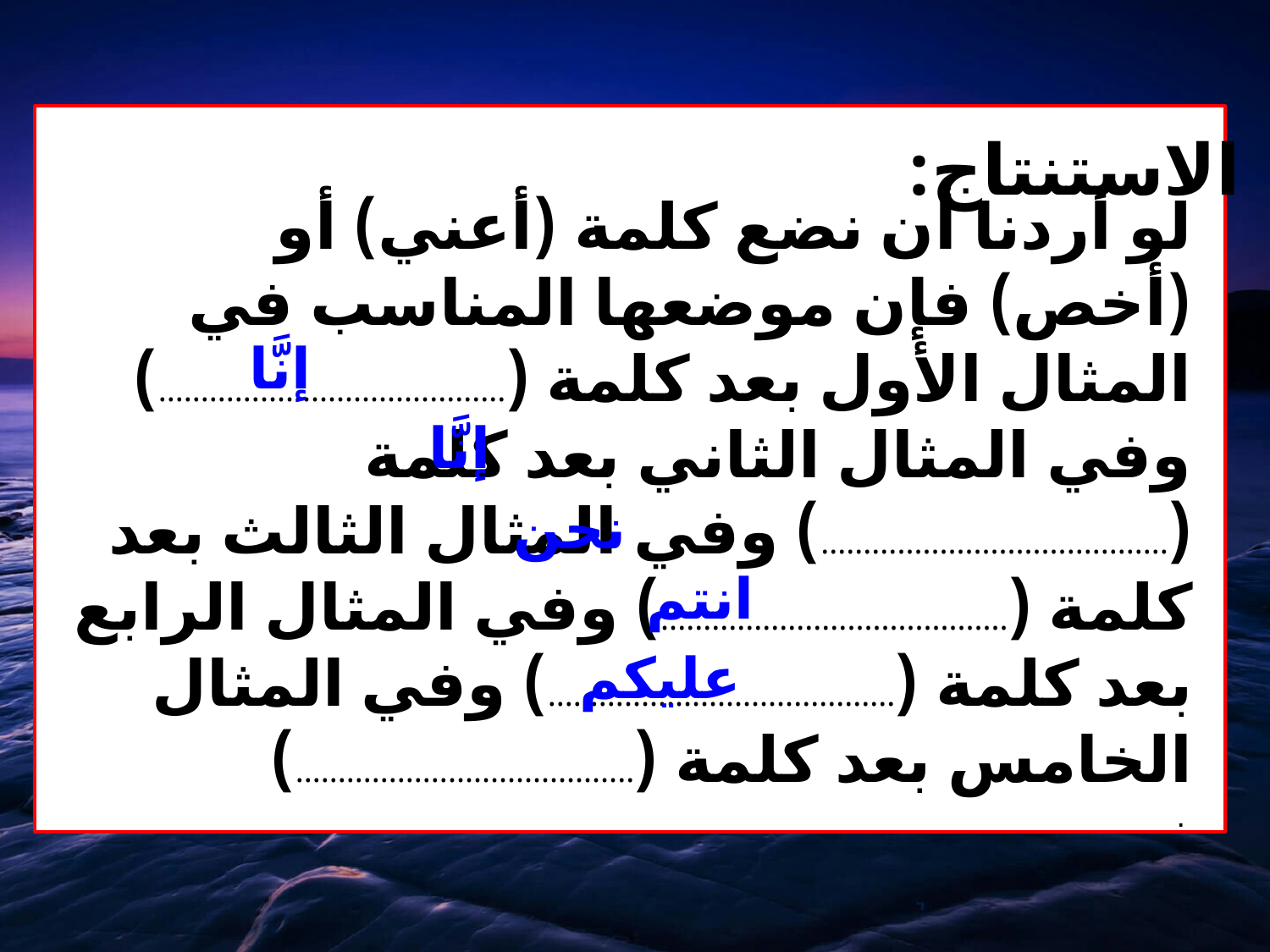

الاستنتاج:
لو أردنا أن نضع كلمة (أعني) أو (أخص) فإن موضعها المناسب في المثال الأول بعد كلمة (.........................................) وفي المثال الثاني بعد كلمة (.........................................) وفي المثال الثالث بعد كلمة (.........................................) وفي المثال الرابع بعد كلمة (.........................................) وفي المثال الخامس بعد كلمة (........................................)
.
إنَّا
إنَّا
نحن
انتم
عليكم